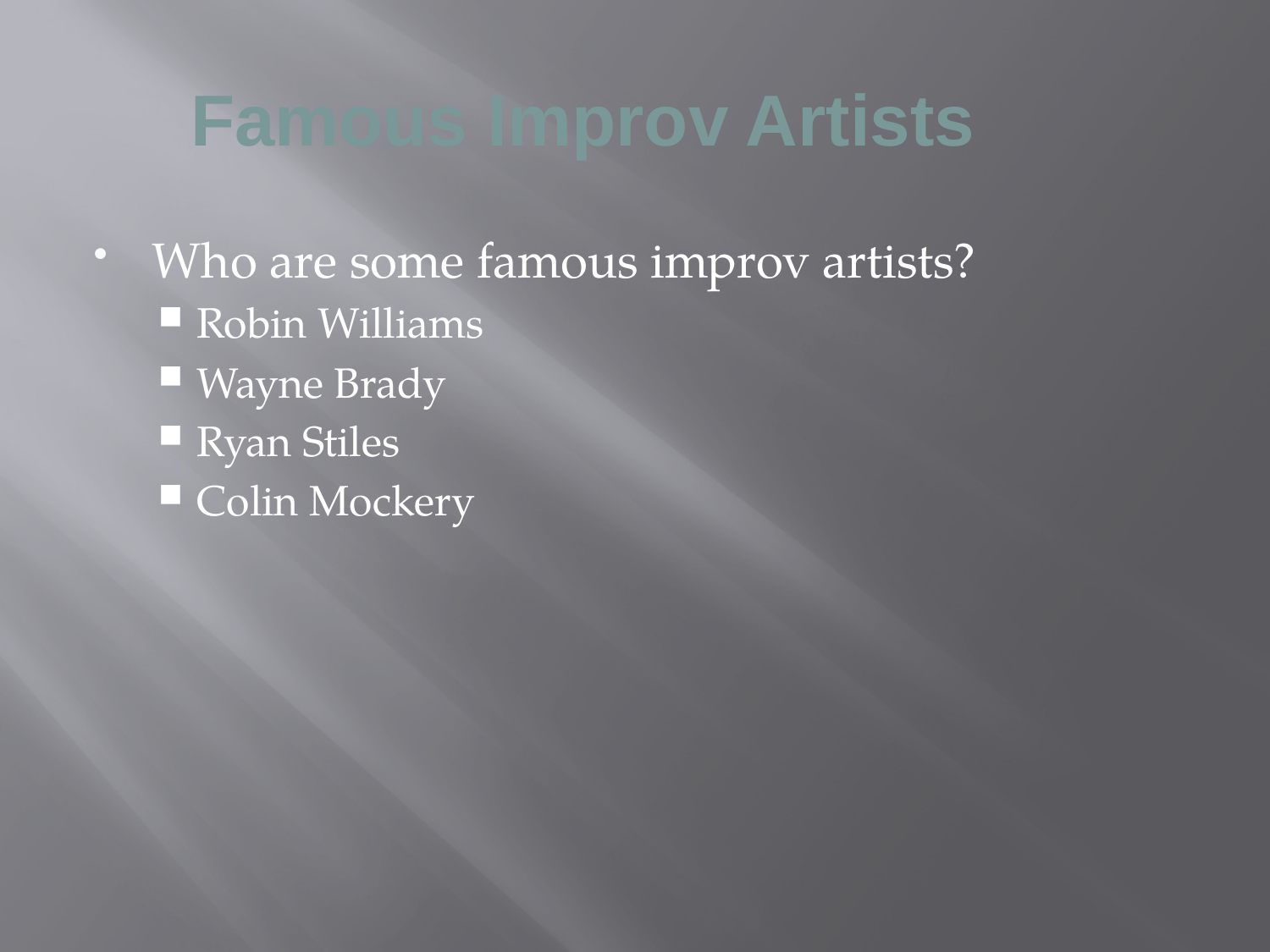

# Famous Improv Artists
Who are some famous improv artists?
Robin Williams
Wayne Brady
Ryan Stiles
Colin Mockery